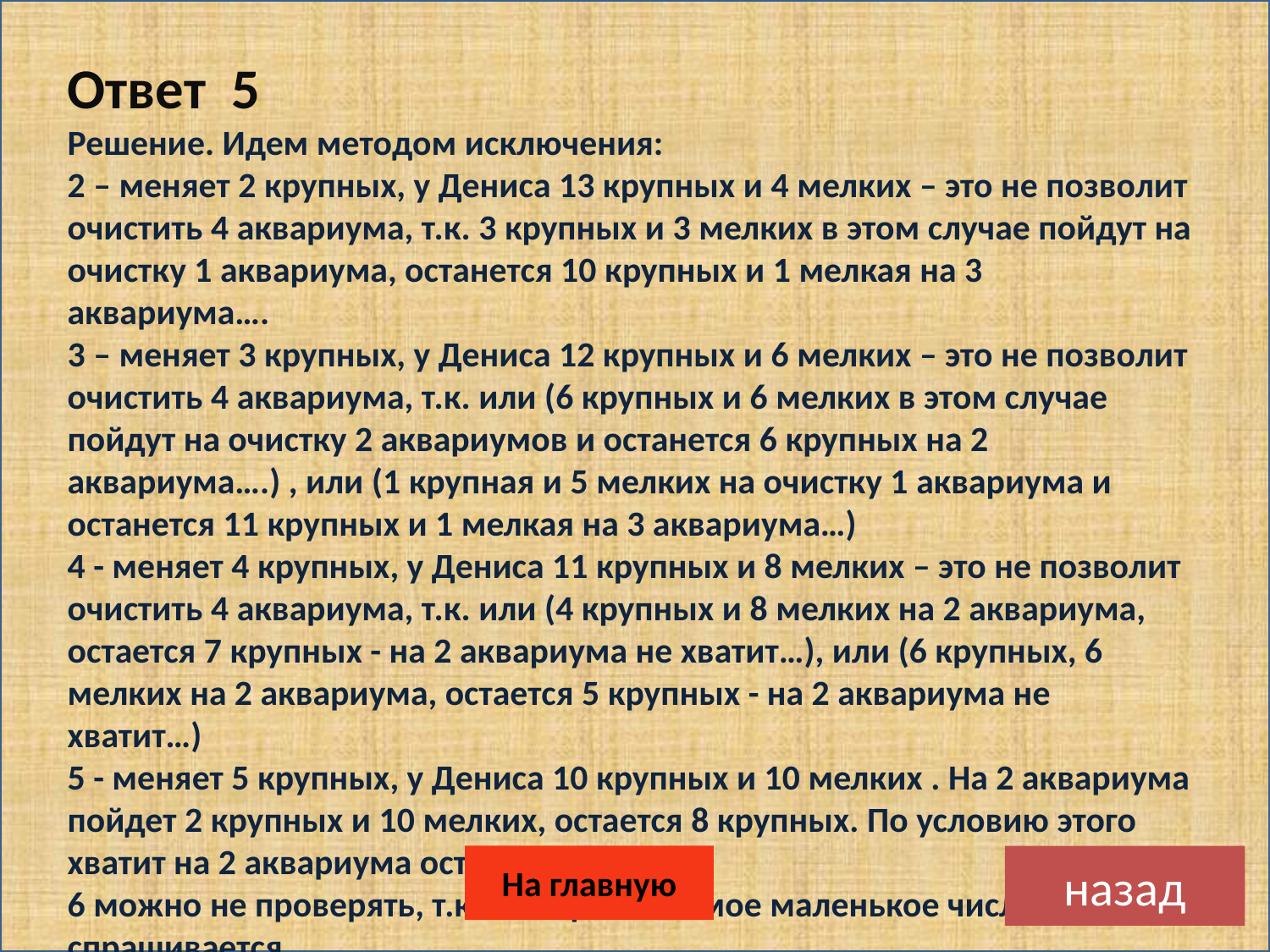

Ответ  5
Решение. Идем методом исключения:
2 – меняет 2 крупных, у Дениса 13 крупных и 4 мелких – это не позволит очистить 4 аквариума, т.к. 3 крупных и 3 мелких в этом случае пойдут на очистку 1 аквариума, останется 10 крупных и 1 мелкая на 3 аквариума….
3 – меняет 3 крупных, у Дениса 12 крупных и 6 мелких – это не позволит очистить 4 аквариума, т.к. или (6 крупных и 6 мелких в этом случае пойдут на очистку 2 аквариумов и останется 6 крупных на 2 аквариума….) , или (1 крупная и 5 мелких на очистку 1 аквариума и останется 11 крупных и 1 мелкая на 3 аквариума…)
4 - меняет 4 крупных, у Дениса 11 крупных и 8 мелких – это не позволит очистить 4 аквариума, т.к. или (4 крупных и 8 мелких на 2 аквариума, остается 7 крупных - на 2 аквариума не хватит…), или (6 крупных, 6 мелких на 2 аквариума, остается 5 крупных - на 2 аквариума не хватит…)
5 - меняет 5 крупных, у Дениса 10 крупных и 10 мелких . На 2 аквариума пойдет 2 крупных и 10 мелких, остается 8 крупных. По условию этого хватит на 2 аквариума оставшихся.
6 можно не проверять, т.к. в вопросе «самое маленькое число» спрашивается.
На главную
назад